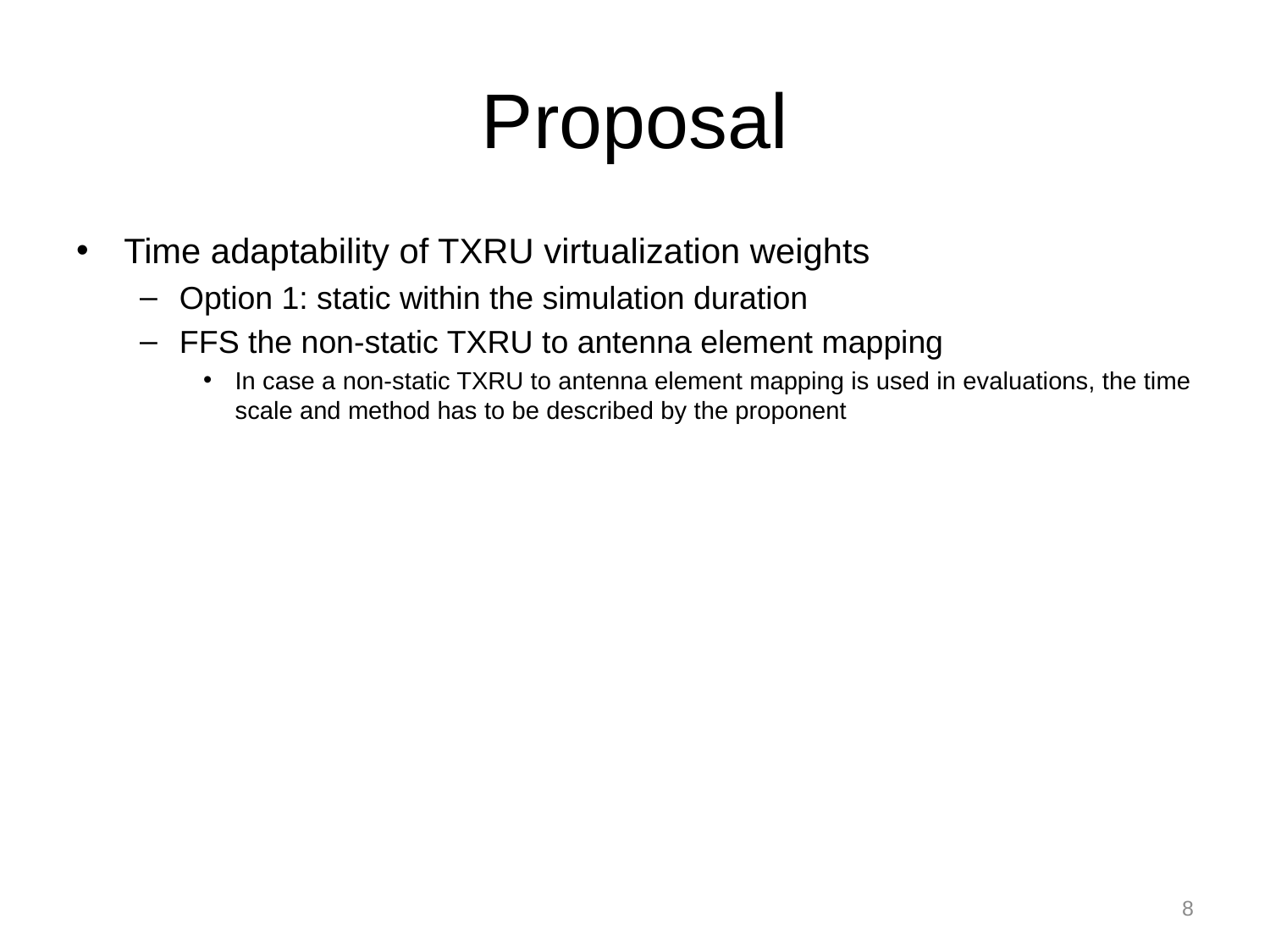

# Proposal
Time adaptability of TXRU virtualization weights
Option 1: static within the simulation duration
FFS the non-static TXRU to antenna element mapping
In case a non-static TXRU to antenna element mapping is used in evaluations, the time scale and method has to be described by the proponent

8